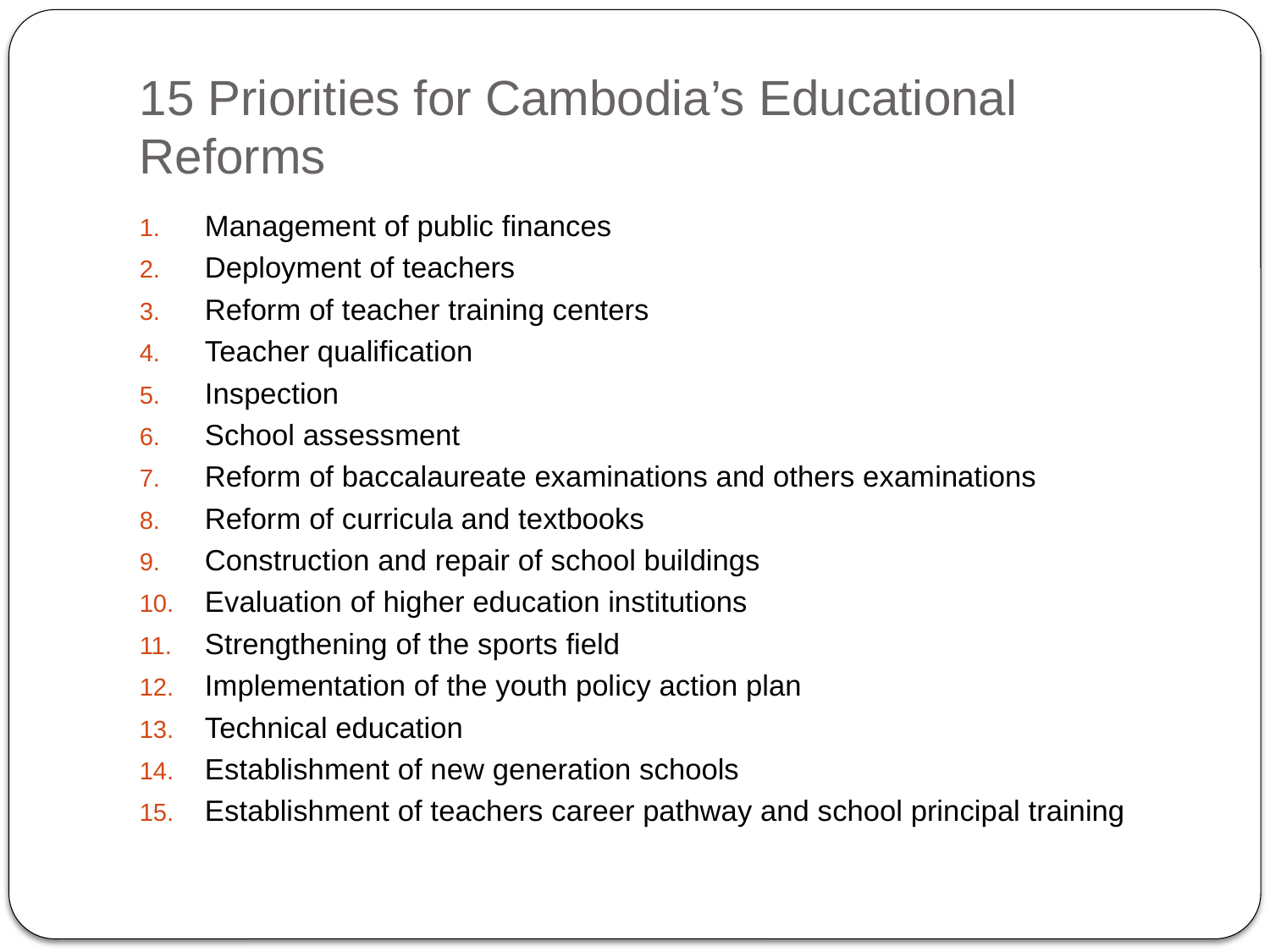

# 15 Priorities for Cambodia’s Educational Reforms
Management of public finances
Deployment of teachers
Reform of teacher training centers
Teacher qualification
Inspection
School assessment
Reform of baccalaureate examinations and others examinations
Reform of curricula and textbooks
Construction and repair of school buildings
Evaluation of higher education institutions
Strengthening of the sports field
Implementation of the youth policy action plan
Technical education
Establishment of new generation schools
Establishment of teachers career pathway and school principal training